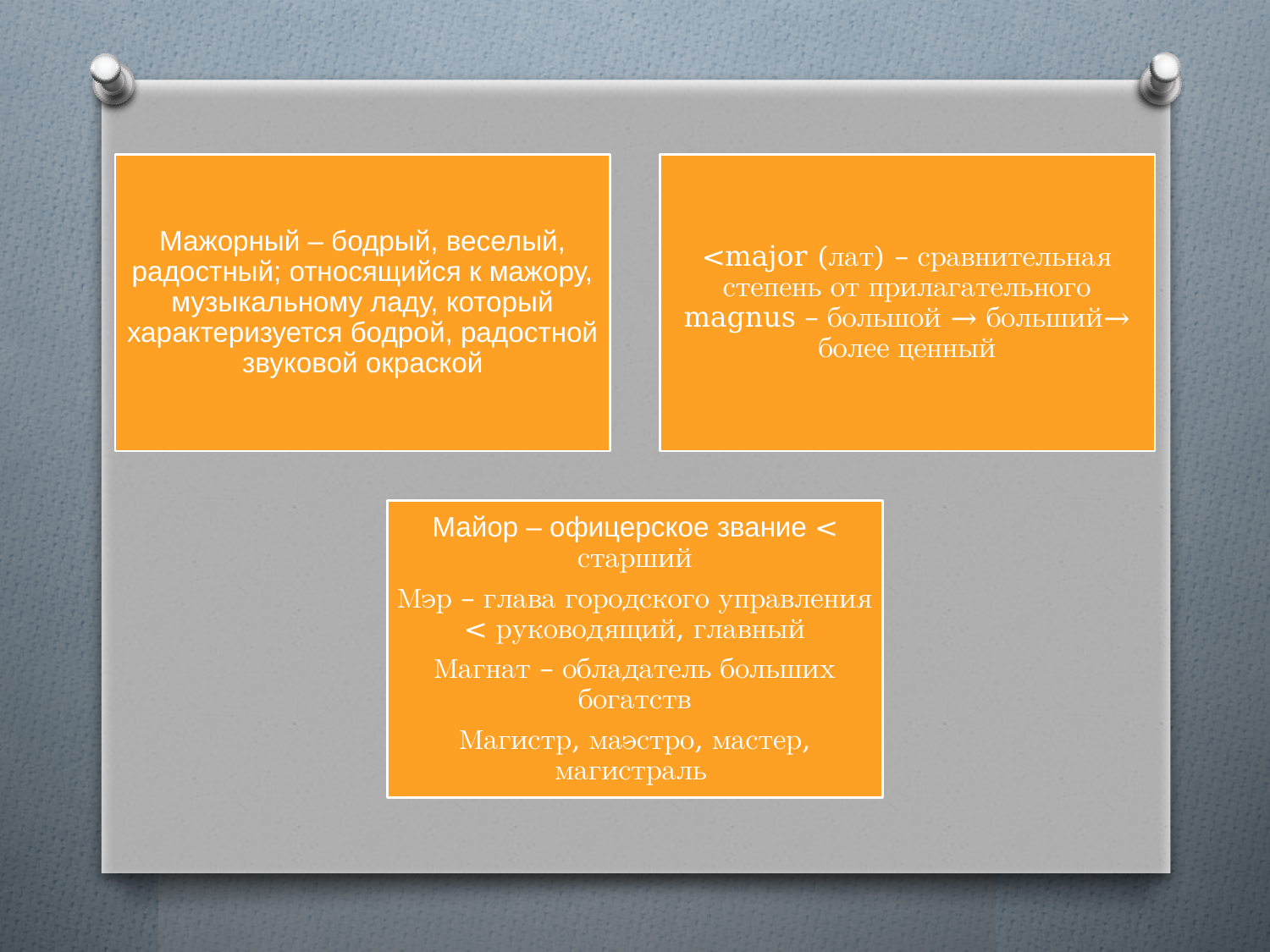

Мажорный – бодрый, веселый, радостный; относящийся к мажору, музыкальному ладу, который характеризуется бодрой, радостной звуковой окраской
<major (лат) – сравнительная степень от прилагательного magnus – большой → больший→ более ценный
Майор – офицерское звание < старший
Мэр – глава городского управления < руководящий, главный
Магнат – обладатель больших богатств
Магистр, маэстро, мастер, магистраль